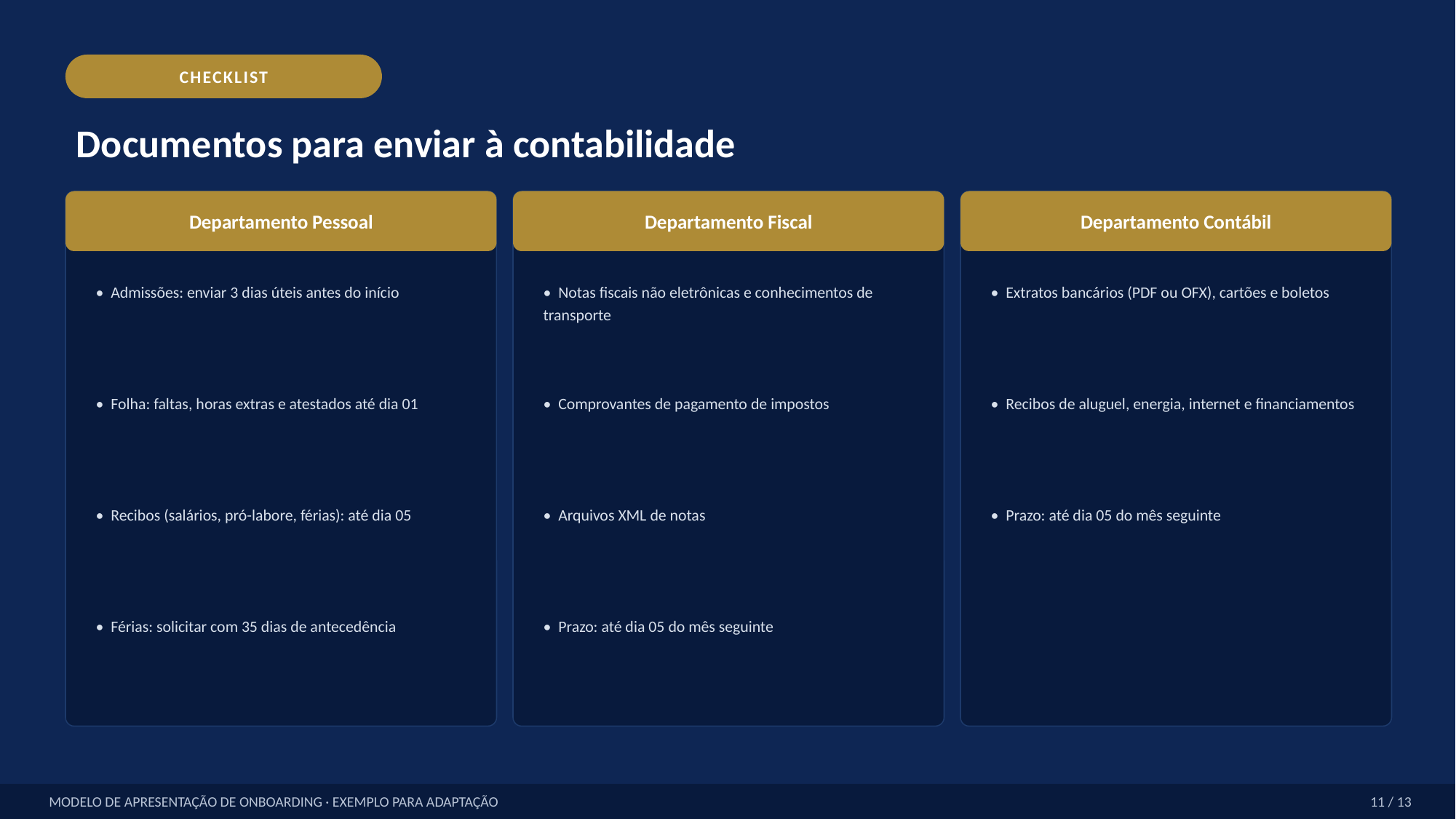

CHECKLIST
Documentos para enviar à contabilidade

Departamento Pessoal

Departamento Fiscal

Departamento Contábil
•  Admissões: enviar 3 dias úteis antes do início
•  Notas fiscais não eletrônicas e conhecimentos de transporte
•  Extratos bancários (PDF ou OFX), cartões e boletos
•  Folha: faltas, horas extras e atestados até dia 01
•  Comprovantes de pagamento de impostos
•  Recibos de aluguel, energia, internet e financiamentos
•  Recibos (salários, pró-labore, férias): até dia 05
•  Arquivos XML de notas
•  Prazo: até dia 05 do mês seguinte
•  Férias: solicitar com 35 dias de antecedência
•  Prazo: até dia 05 do mês seguinte

MODELO DE APRESENTAÇÃO DE ONBOARDING · EXEMPLO PARA ADAPTAÇÃO
11 / 13